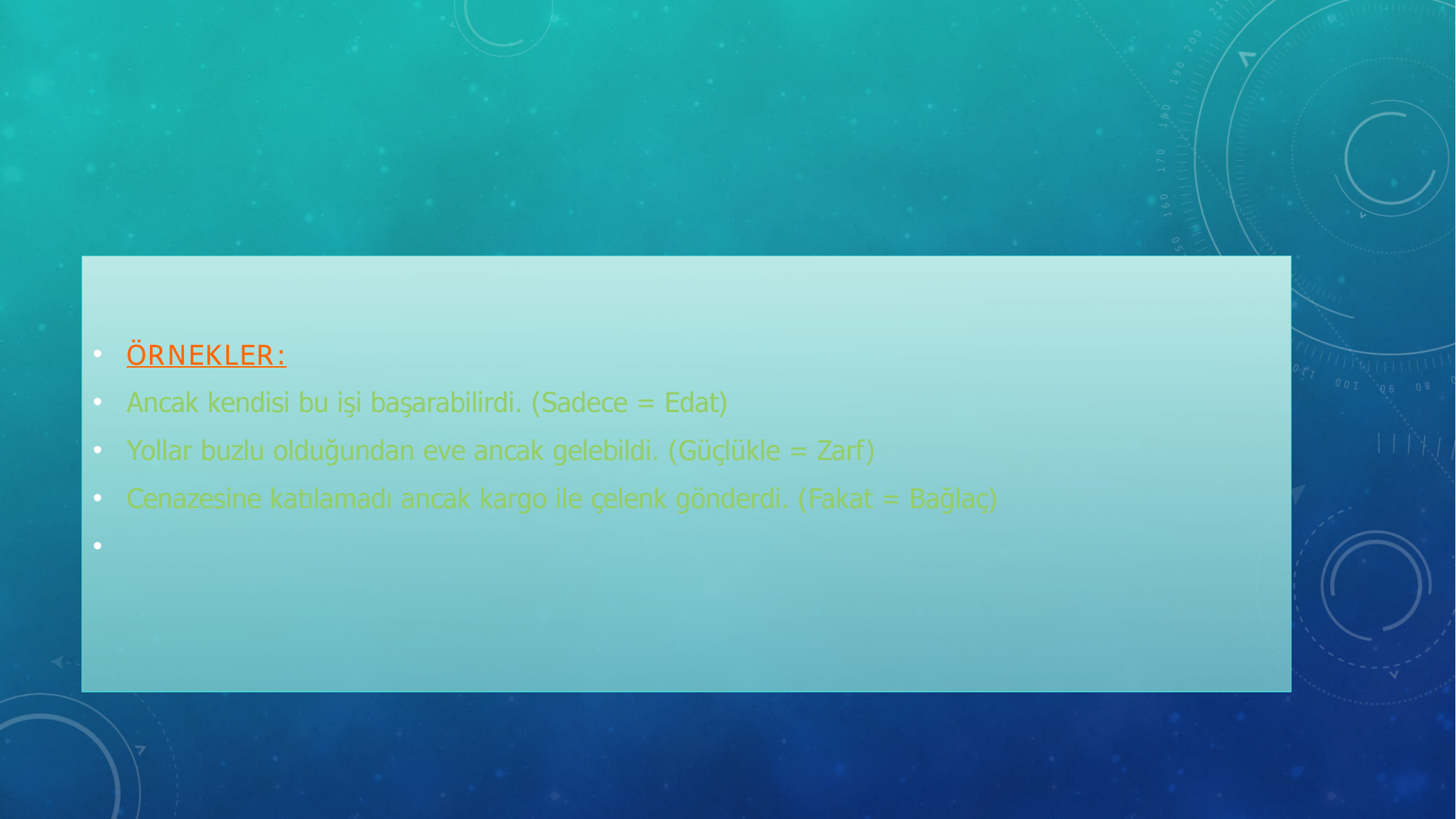

#
ÖRNEKLER:
Ancak kendisi bu işi başarabilirdi. (Sadece = Edat)
Yollar buzlu olduğundan eve ancak gelebildi. (Güçlükle = Zarf)
Cenazesine katılamadı ancak kargo ile çelenk gönderdi. (Fakat = Bağlaç)